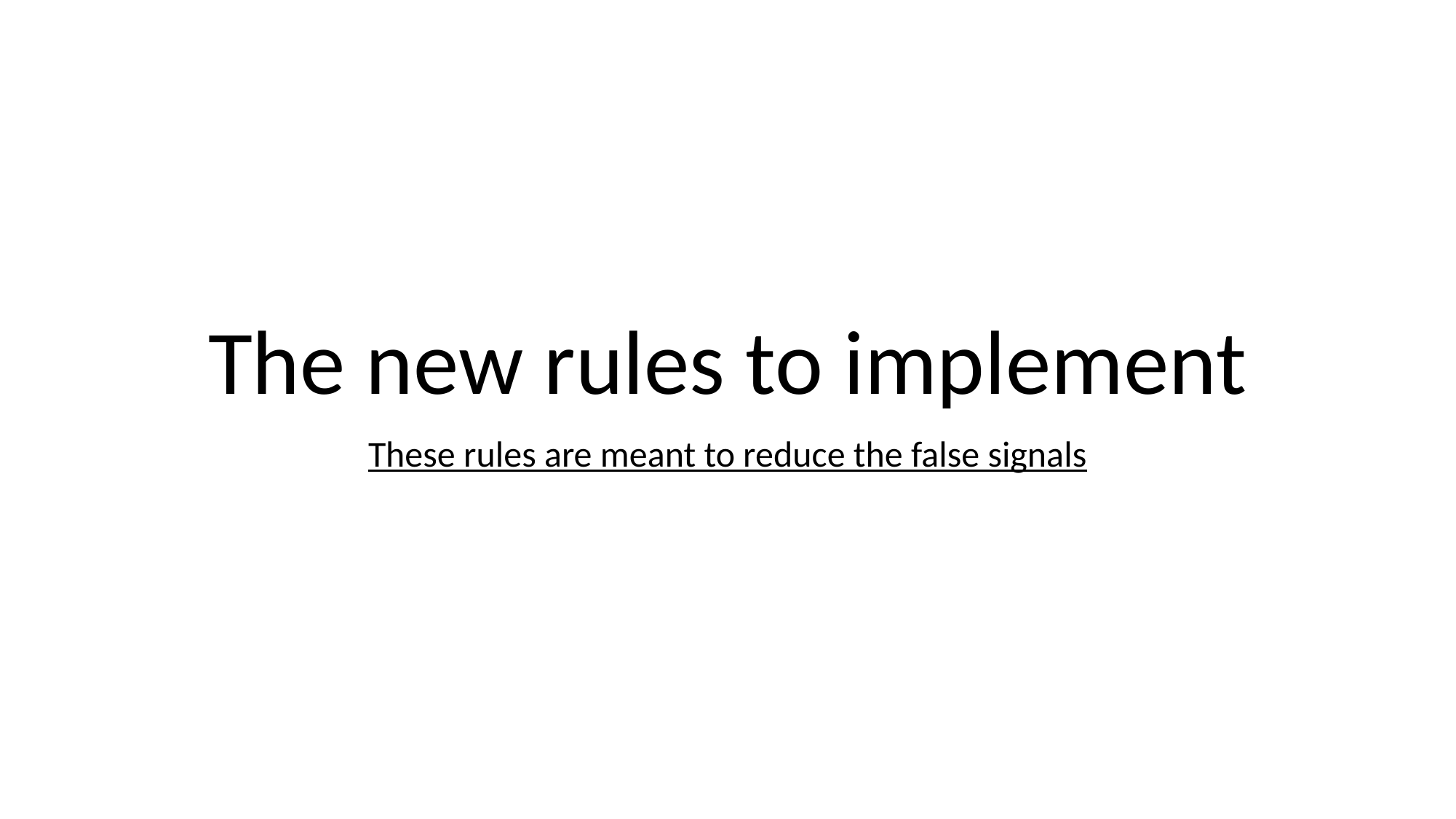

# The new rules to implement
These rules are meant to reduce the false signals